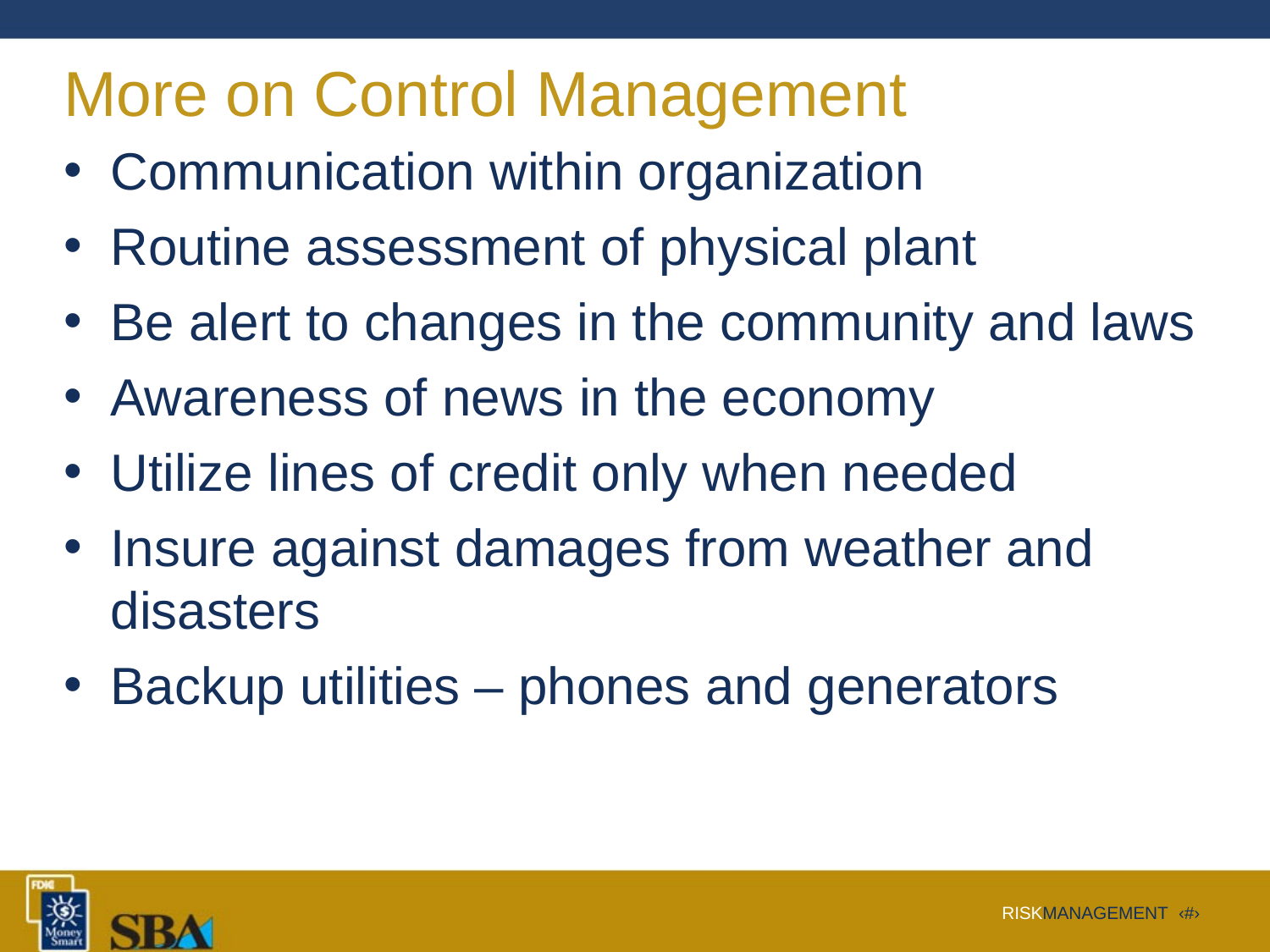

# More on Control Management
Communication within organization
Routine assessment of physical plant
Be alert to changes in the community and laws
Awareness of news in the economy
Utilize lines of credit only when needed
Insure against damages from weather and disasters
Backup utilities – phones and generators